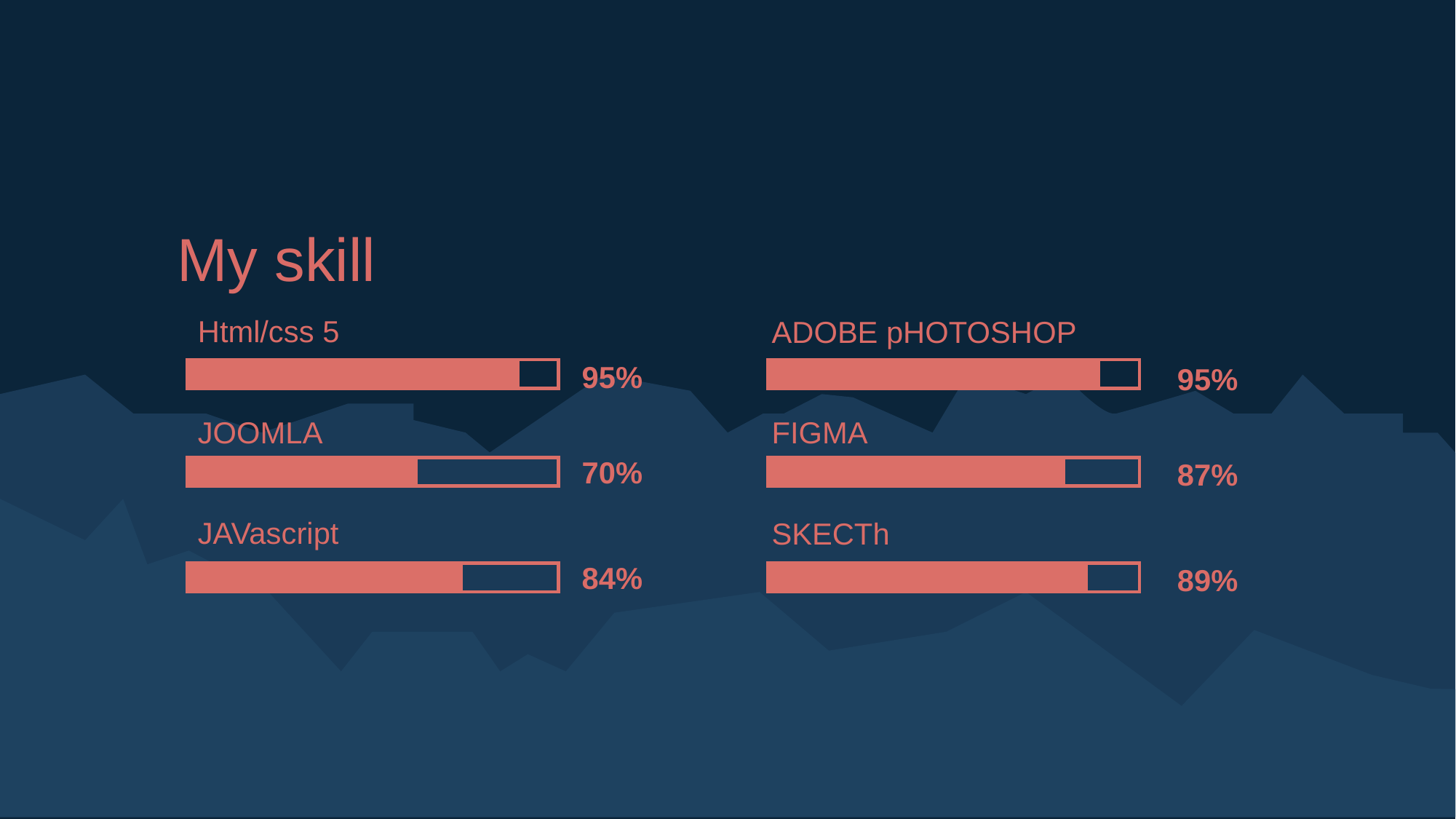

My skill
Html/css 5
ADOBE pHOTOSHOP
95%
95%

JOOMLA
FIGMA
70%
87%

JAVascript
SKECTh
84%
89%